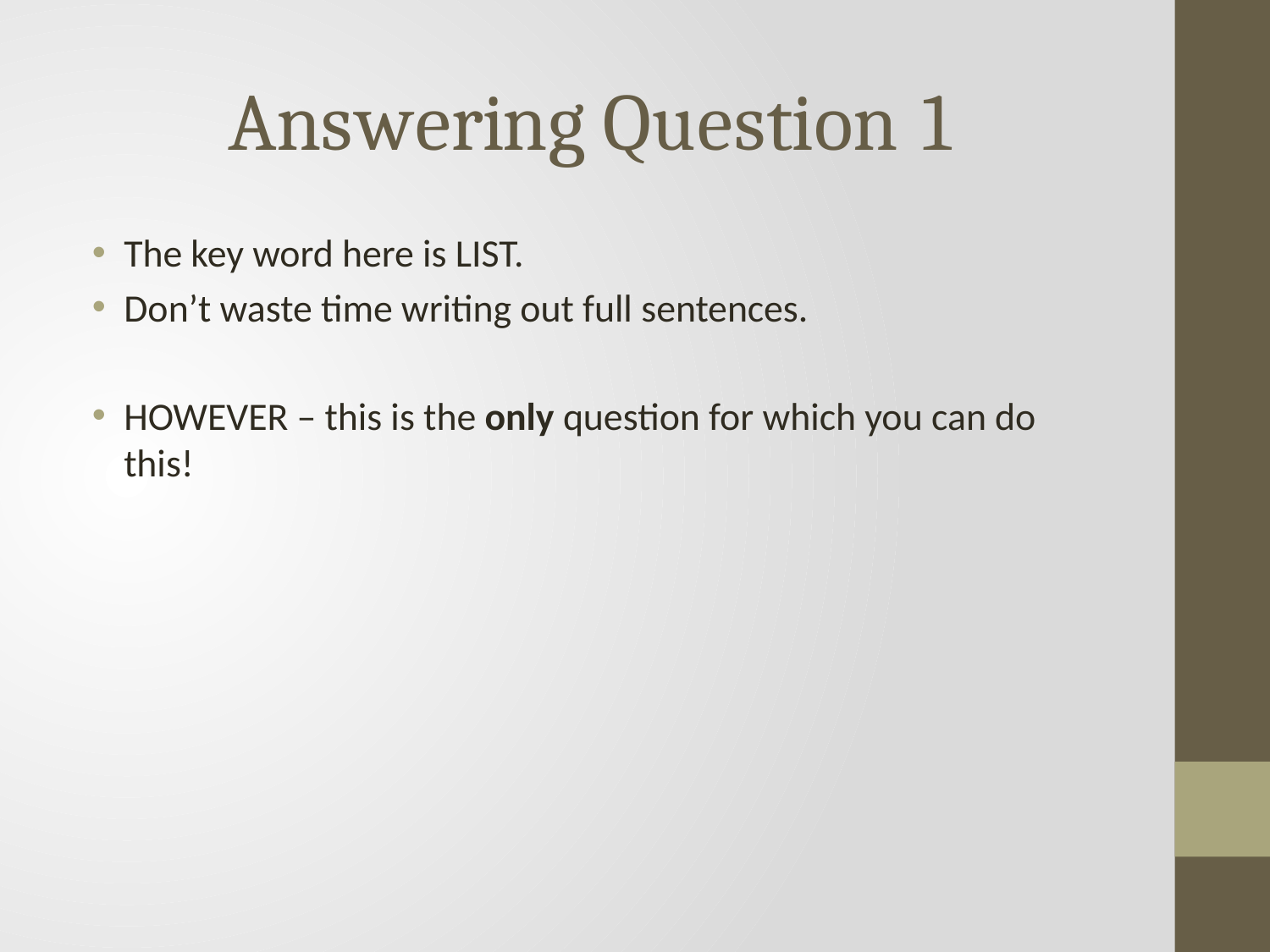

# Answering Question 1
The key word here is LIST.
Don’t waste time writing out full sentences.

HOWEVER – this is the only question for which you can do this!